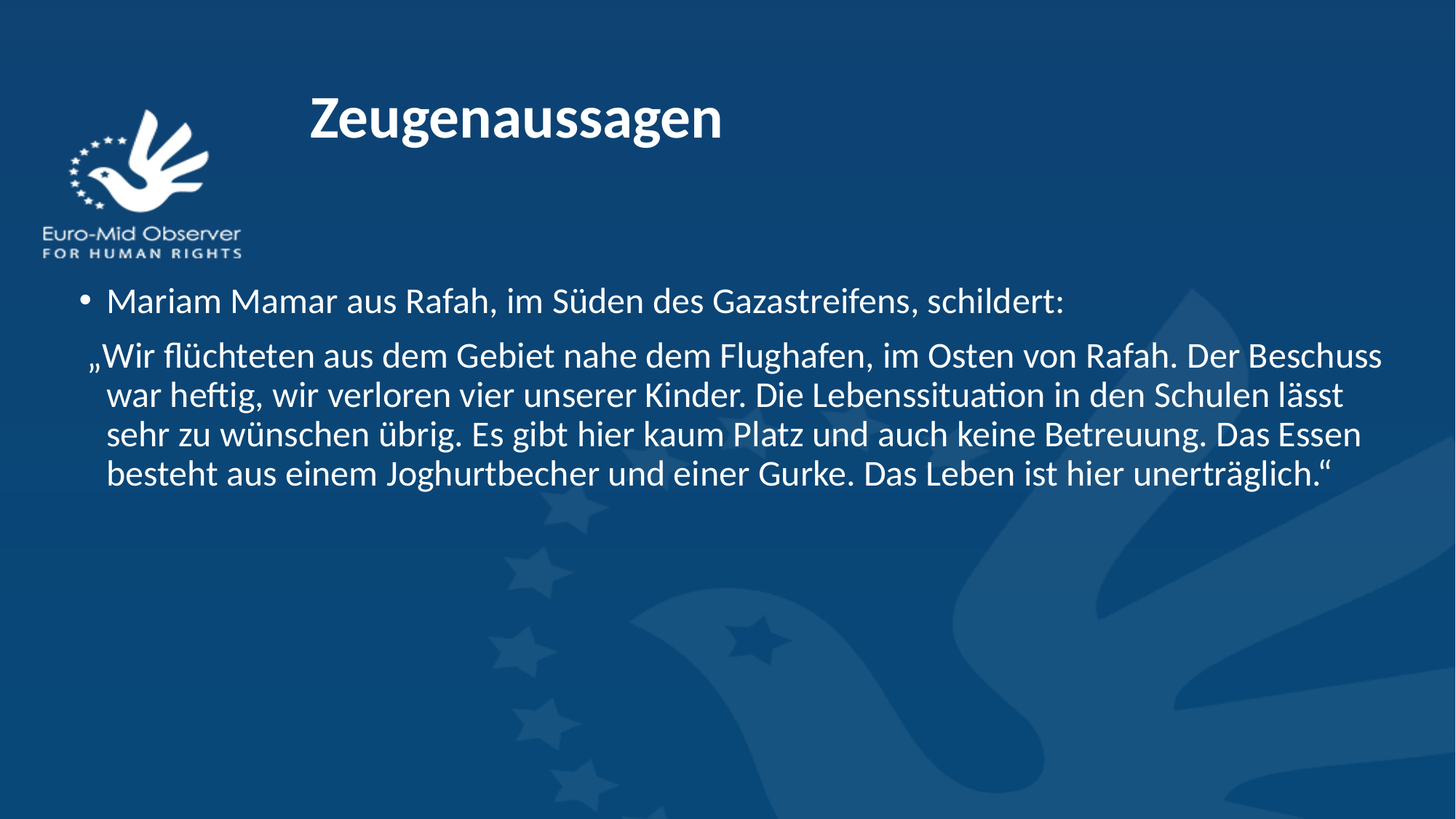

# Zeugenaussagen
Mariam Mamar aus Rafah, im Süden des Gazastreifens, schildert:
 „Wir flüchteten aus dem Gebiet nahe dem Flughafen, im Osten von Rafah. Der Beschuss war heftig, wir verloren vier unserer Kinder. Die Lebenssituation in den Schulen lässt sehr zu wünschen übrig. Es gibt hier kaum Platz und auch keine Betreuung. Das Essen besteht aus einem Joghurtbecher und einer Gurke. Das Leben ist hier unerträglich.“